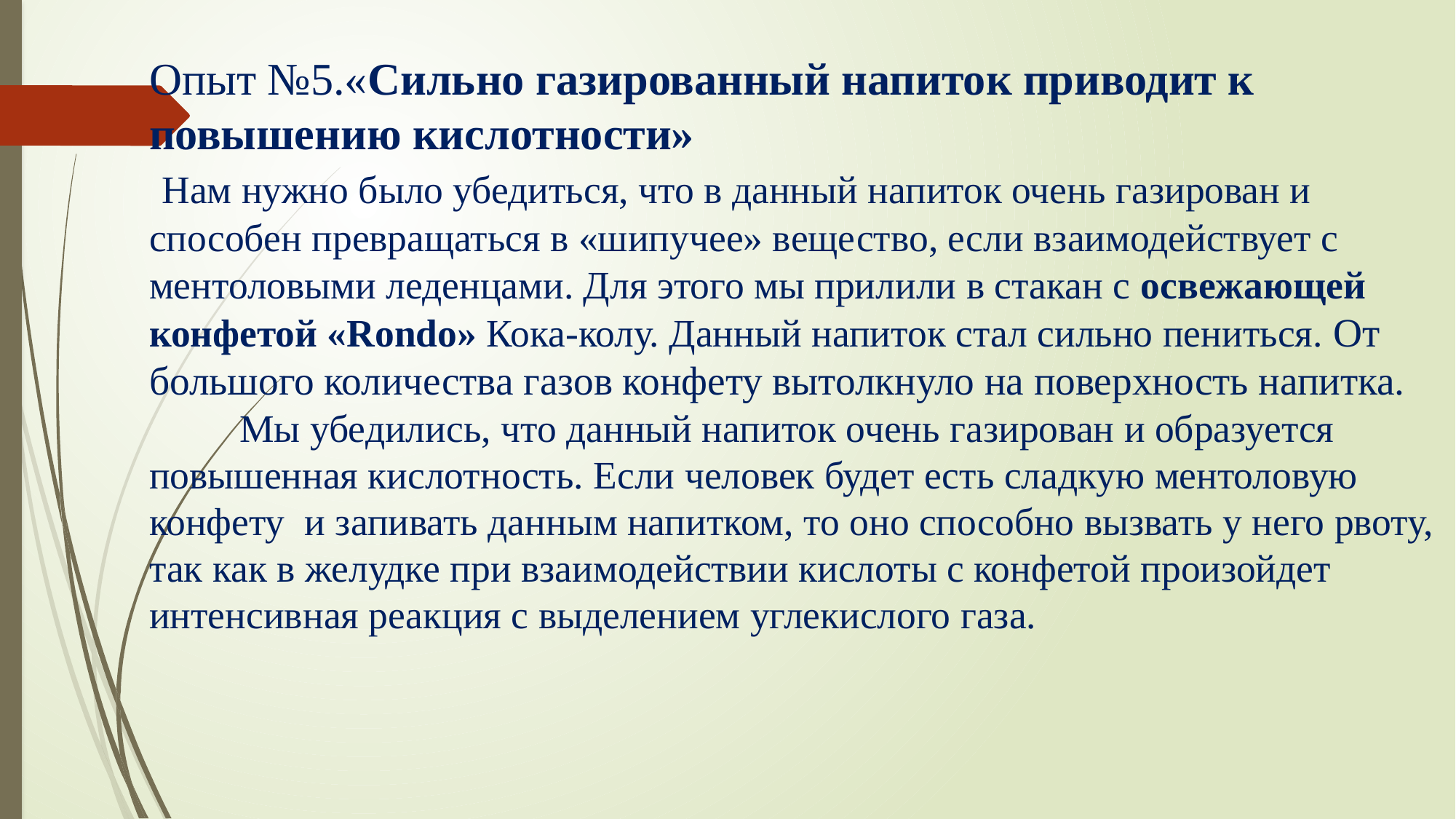

# Опыт №5.«Сильно газированный напиток приводит к повышению кислотности»  Нам нужно было убедиться, что в данный напиток очень газирован и способен превращаться в «шипучее» вещество, если взаимодействует с ментоловыми леденцами. Для этого мы прилили в стакан с освежающей конфетой «Rondo» Кока-колу. Данный напиток стал сильно пениться. От большого количества газов конфету вытолкнуло на поверхность напитка. Мы убедились, что данный напиток очень газирован и образуется повышенная кислотность. Если человек будет есть сладкую ментоловую конфету  и запивать данным напитком, то оно способно вызвать у него рвоту, так как в желудке при взаимодействии кислоты с конфетой произойдет интенсивная реакция с выделением углекислого газа.